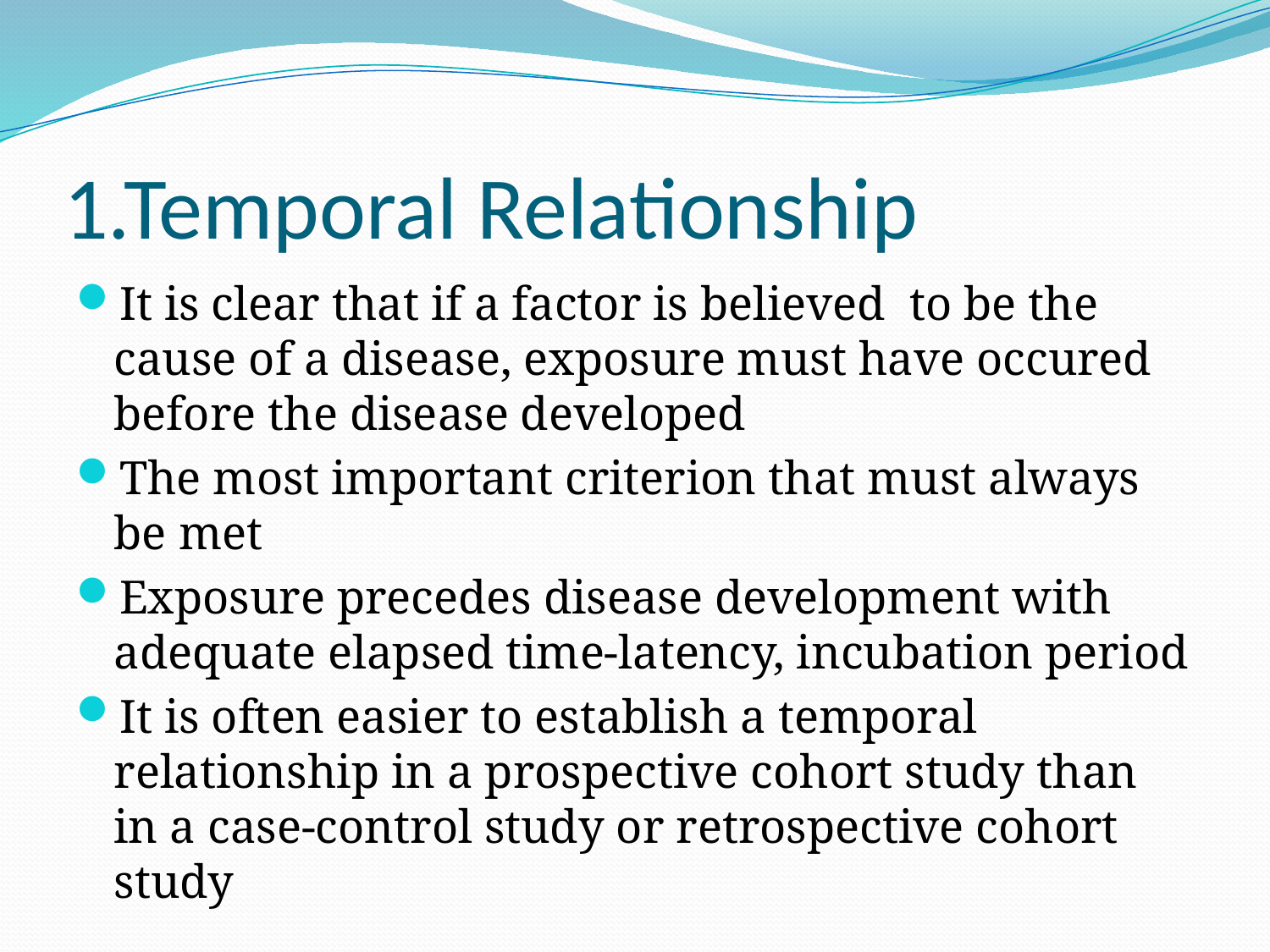

# 1.Temporal Relationship
It is clear that if a factor is believed  to be the cause of a disease, exposure must have occured before the disease developed
The most important criterion that must always be met
Exposure precedes disease development with adequate elapsed time-latency, incubation period
It is often easier to establish a temporal relationship in a prospective cohort study than in a case-control study or retrospective cohort study